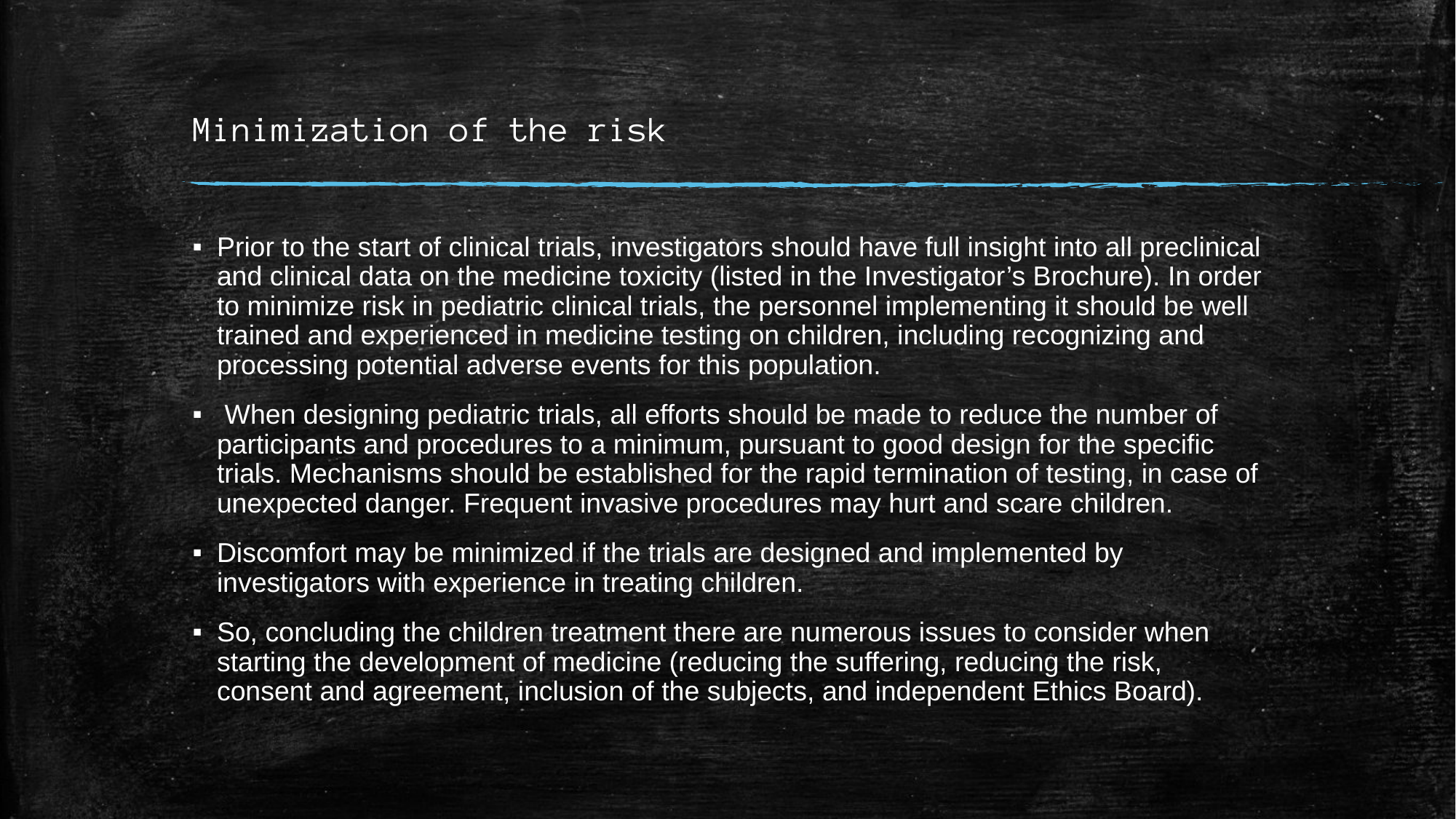

# Minimization of the risk
Prior to the start of clinical trials, investigators should have full insight into all preclinical and clinical data on the medicine toxicity (listed in the Investigator’s Brochure). In order to minimize risk in pediatric clinical trials, the personnel implementing it should be well trained and experienced in medicine testing on children, including recognizing and processing potential adverse events for this population.
 When designing pediatric trials, all efforts should be made to reduce the number of participants and procedures to a minimum, pursuant to good design for the speciﬁc trials. Mechanisms should be established for the rapid termination of testing, in case of unexpected danger. Frequent invasive procedures may hurt and scare children.
Discomfort may be minimized if the trials are designed and implemented by investigators with experience in treating children.
So, concluding the children treatment there are numerous issues to consider when starting the development of medicine (reducing the suffering, reducing the risk, consent and agreement, inclusion of the subjects, and independent Ethics Board).